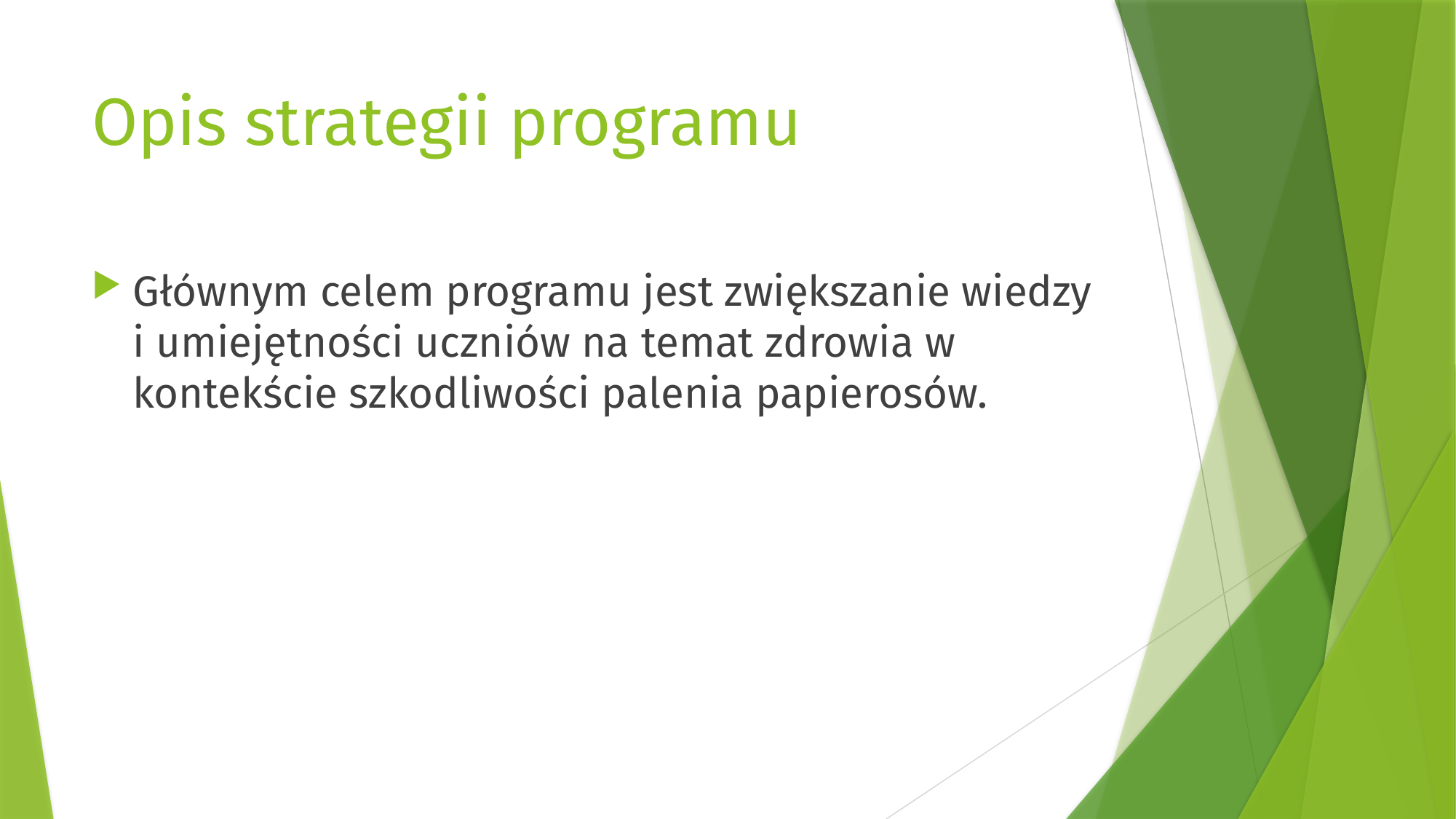

# Opis strategii programu
Głównym celem programu jest zwiększanie wiedzy i umiejętności uczniów na temat zdrowia w kontekście szkodliwości palenia papierosów.